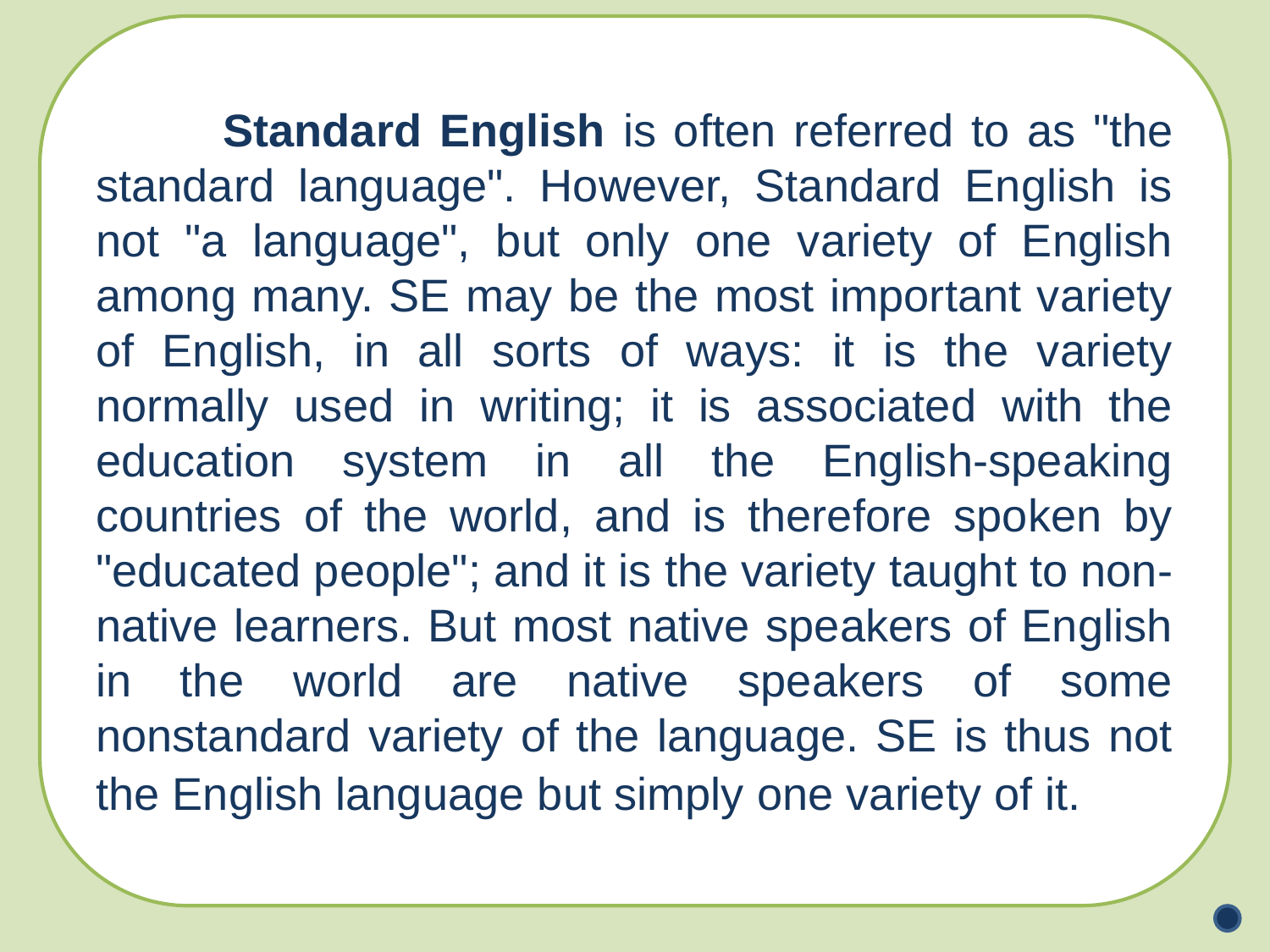

Standard English is often referred to as "the standard language". However, Standard English is not "a language", but only one variety of English among many. SE may be the most important variety of English, in all sorts of ways: it is the variety normally used in writing; it is associated with the education system in all the English-speaking countries of the world, and is therefore spoken by "educated people"; and it is the variety taught to non-native learners. But most native speakers of English in the world are native speakers of some nonstandard variety of the language. SE is thus not the English language but simply one variety of it.